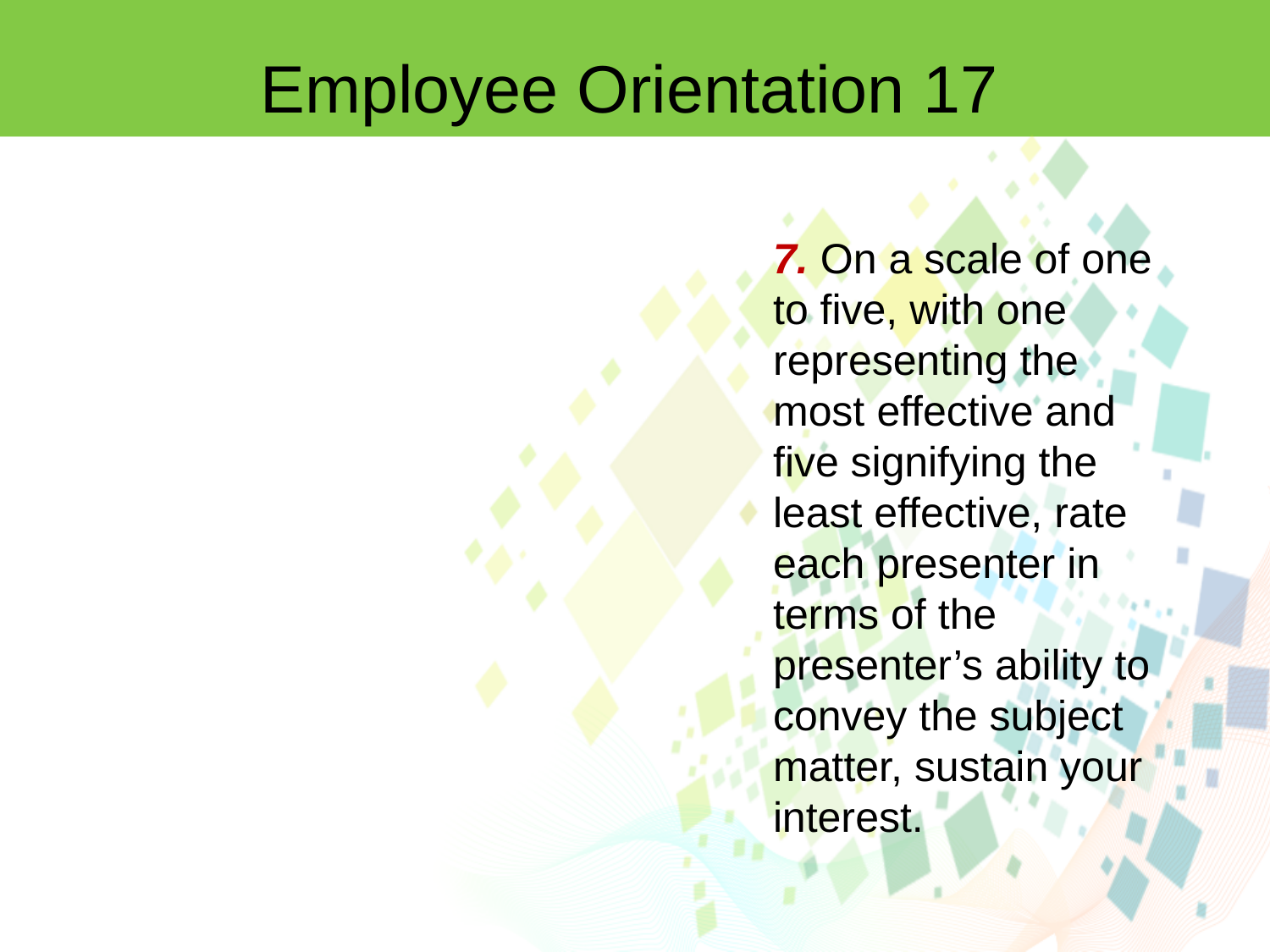

Employee Orientation 17
7. On a scale of one to five, with one representing the most effective and five signifying the least effective, rate each presenter in terms of the presenter’s ability to
convey the subject matter, sustain your interest.